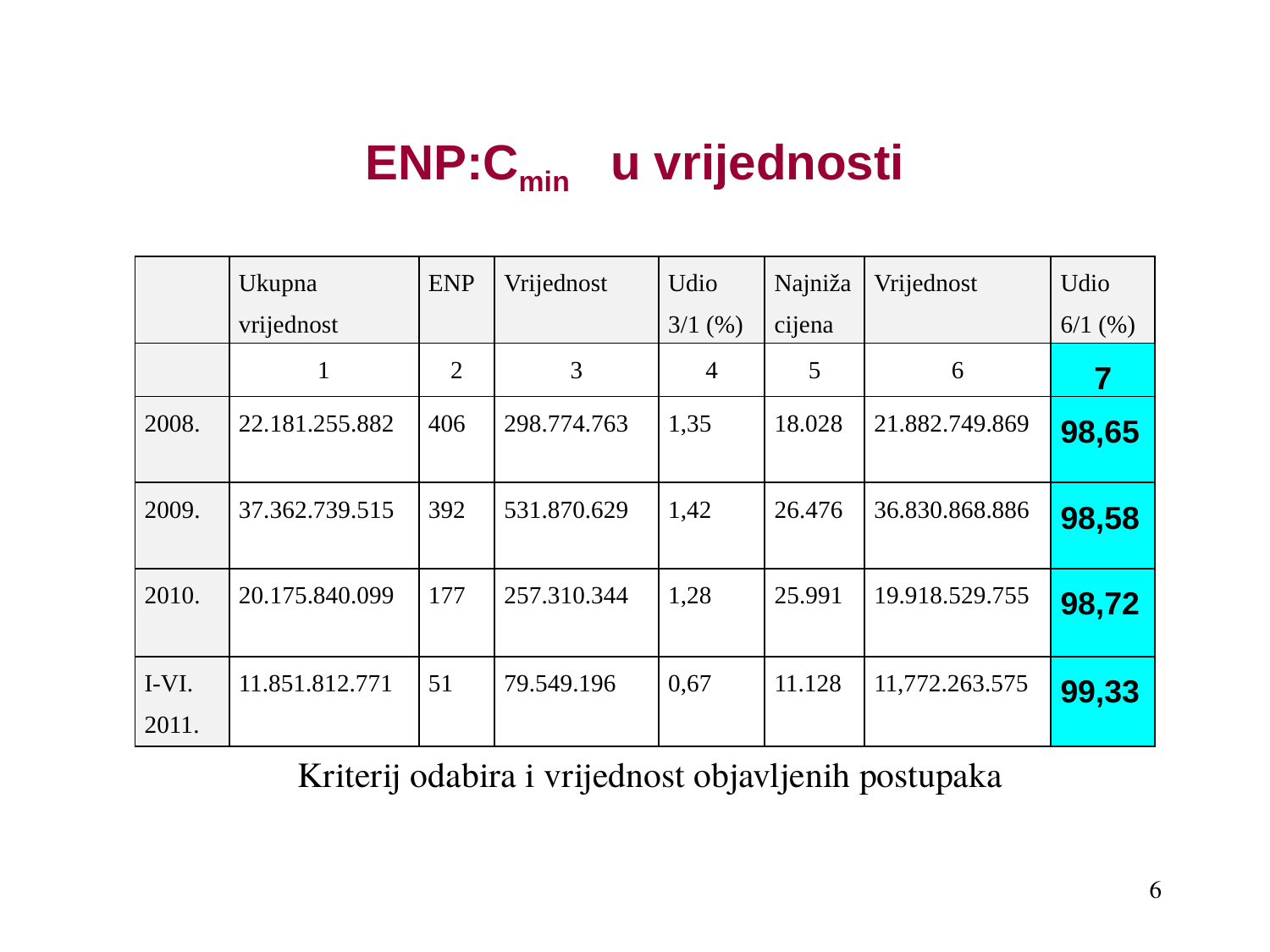

# ENP:Cmin   u vrijednosti
|  | Ukupna vrijednost | ENP | Vrijednost | Udio 3/1 (%) | Najniža cijena | Vrijednost | Udio 6/1 (%) |
| --- | --- | --- | --- | --- | --- | --- | --- |
|  | 1 | 2 | 3 | 4 | 5 | 6 | 7 |
| 2008. | 22.181.255.882 | 406 | 298.774.763 | 1,35 | 18.028 | 21.882.749.869 | 98,65 |
| 2009. | 37.362.739.515 | 392 | 531.870.629 | 1,42 | 26.476 | 36.830.868.886 | 98,58 |
| 2010. | 20.175.840.099 | 177 | 257.310.344 | 1,28 | 25.991 | 19.918.529.755 | 98,72 |
| I-VI. 2011. | 11.851.812.771 | 51 | 79.549.196 | 0,67 | 11.128 | 11,772.263.575 | 99,33 |
Kriterij odabira i vrijednost objavljenih postupaka
6